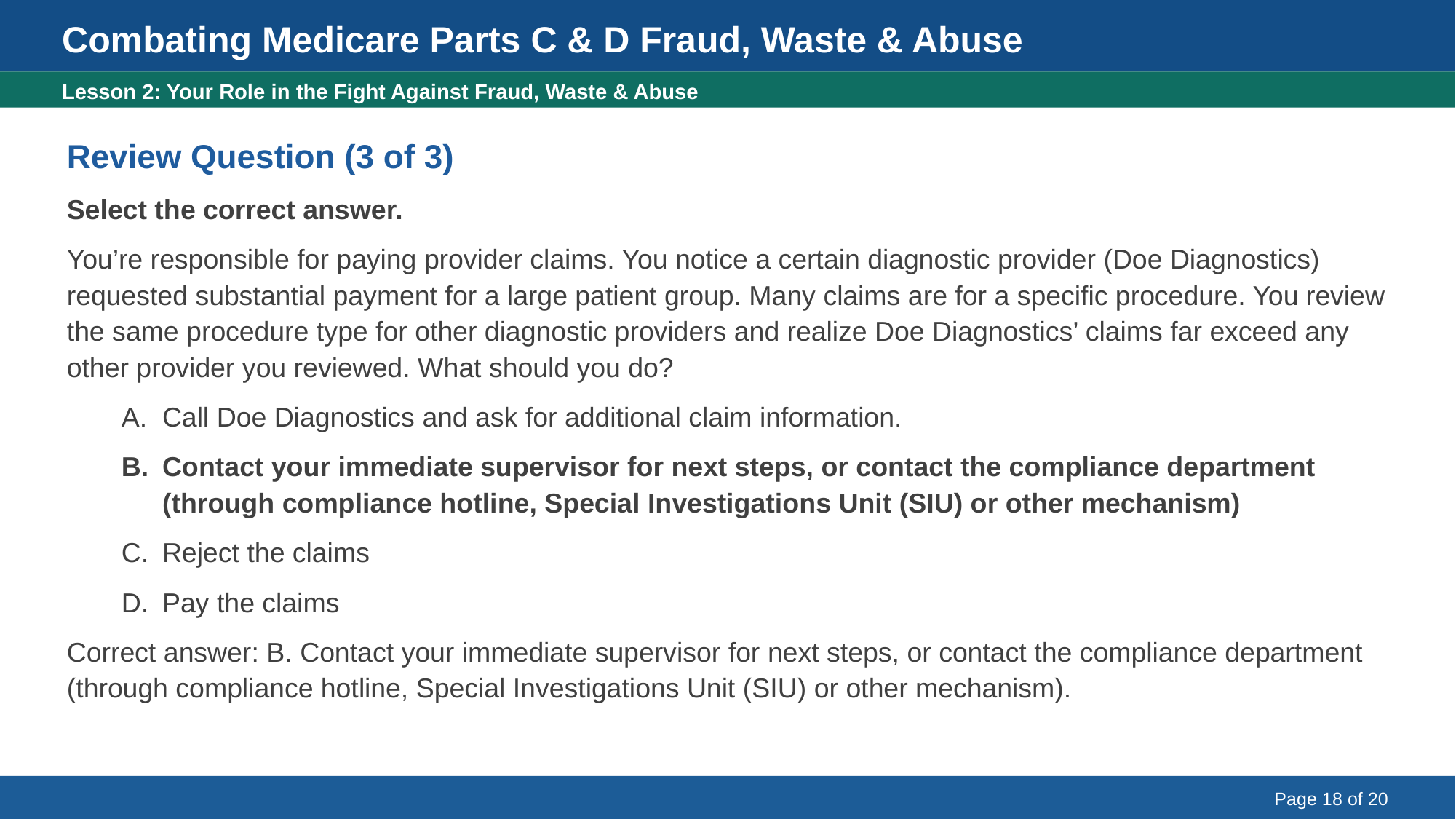

Combating Medicare Parts C & D Fraud, Waste & Abuse
Lesson 2: Your Role in the Fight Against Fraud, Waste & Abuse – Answer to Review Question 3 of 3

Lesson 2: Your Role in the Fight Against Fraud, Waste & Abuse
Review Question (3 of 3)
Select the correct answer.
You’re responsible for paying provider claims. You notice a certain diagnostic provider (Doe Diagnostics) requested substantial payment for a large patient group. Many claims are for a specific procedure. You review the same procedure type for other diagnostic providers and realize Doe Diagnostics’ claims far exceed any other provider you reviewed. What should you do?
Call Doe Diagnostics and ask for additional claim information.
Contact your immediate supervisor for next steps, or contact the compliance department (through compliance hotline, Special Investigations Unit (SIU) or other mechanism)
Reject the claims
Pay the claims
Correct answer: B. Contact your immediate supervisor for next steps, or contact the compliance department (through compliance hotline, Special Investigations Unit (SIU) or other mechanism).

Page 18 of 20